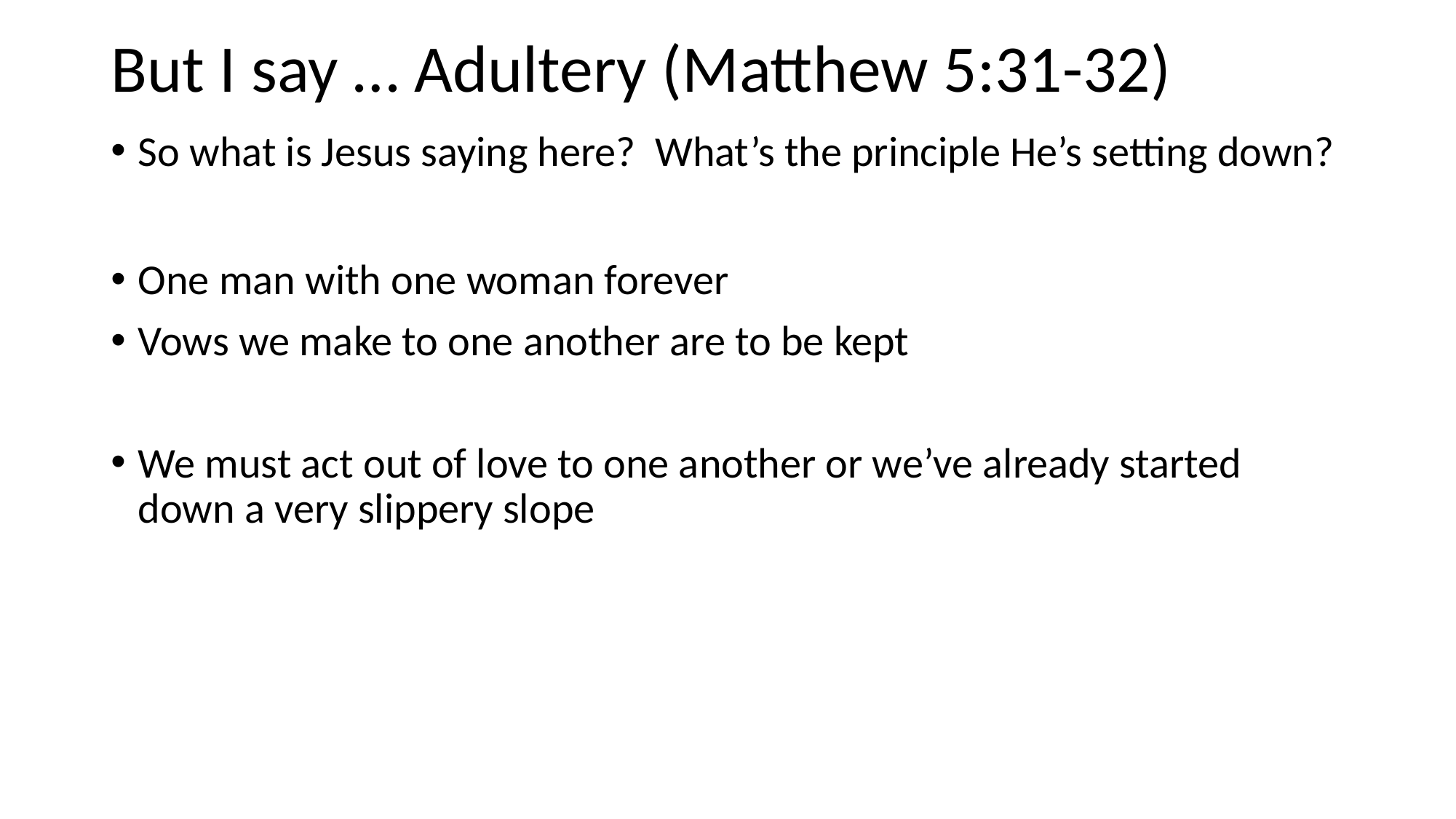

# But I say … Adultery (Matthew 5:31-32)
So what is Jesus saying here?  What’s the principle He’s setting down?

One man with one woman forever
Vows we make to one another are to be kept

We must act out of love to one another or we’ve already started down a very slippery slope